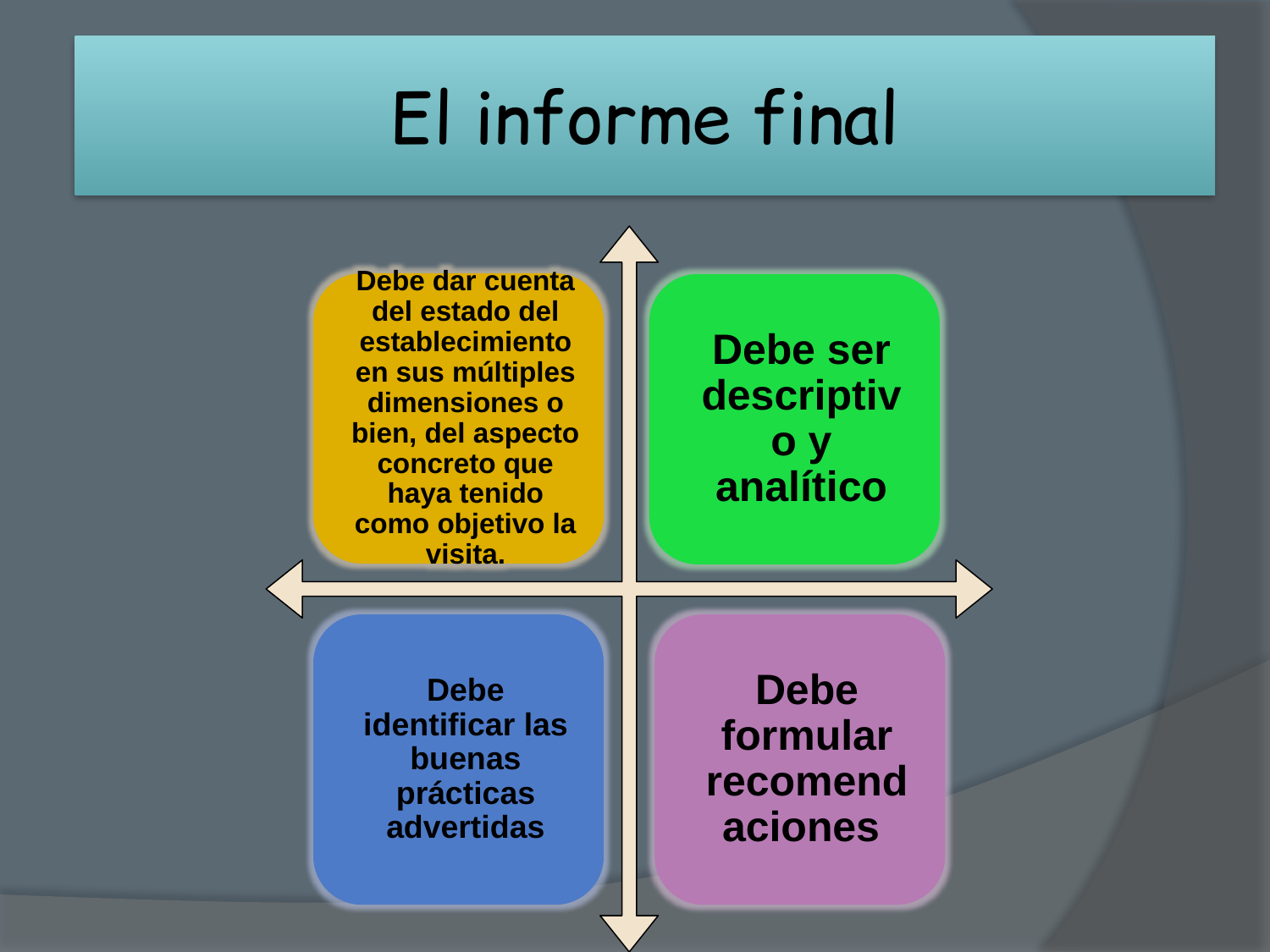

# El informe final
Debe dar cuenta del estado del establecimiento en sus múltiples dimensiones o bien, del aspecto concreto que haya tenido como objetivo la visita.
Debe ser descriptivo y analítico
Debe identificar las buenas prácticas advertidas
Debe formular recomendaciones